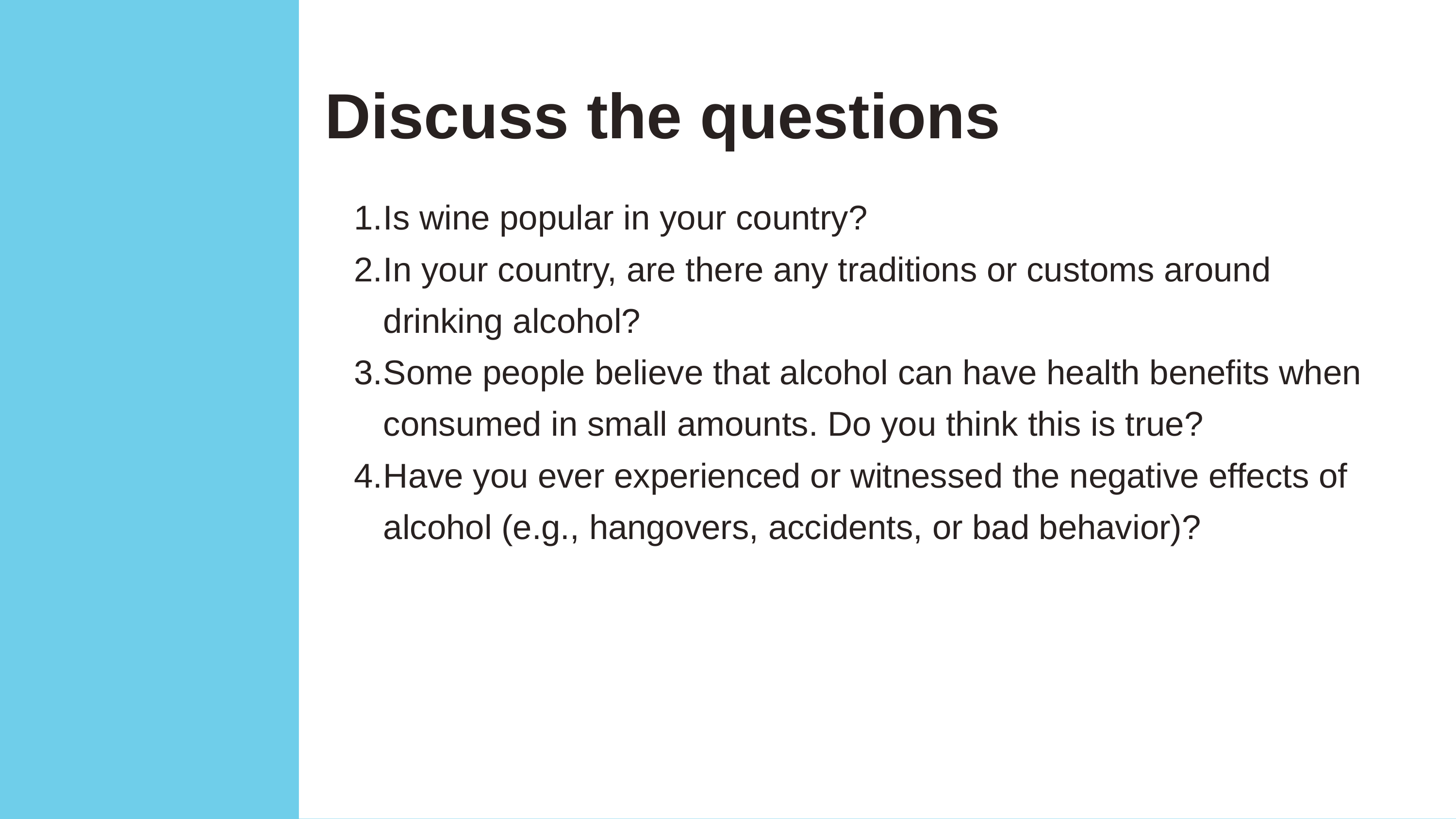

Discuss the questions
Is wine popular in your country?
In your country, are there any traditions or customs around drinking alcohol?
Some people believe that alcohol can have health benefits when consumed in small amounts. Do you think this is true?
Have you ever experienced or witnessed the negative effects of alcohol (e.g., hangovers, accidents, or bad behavior)?